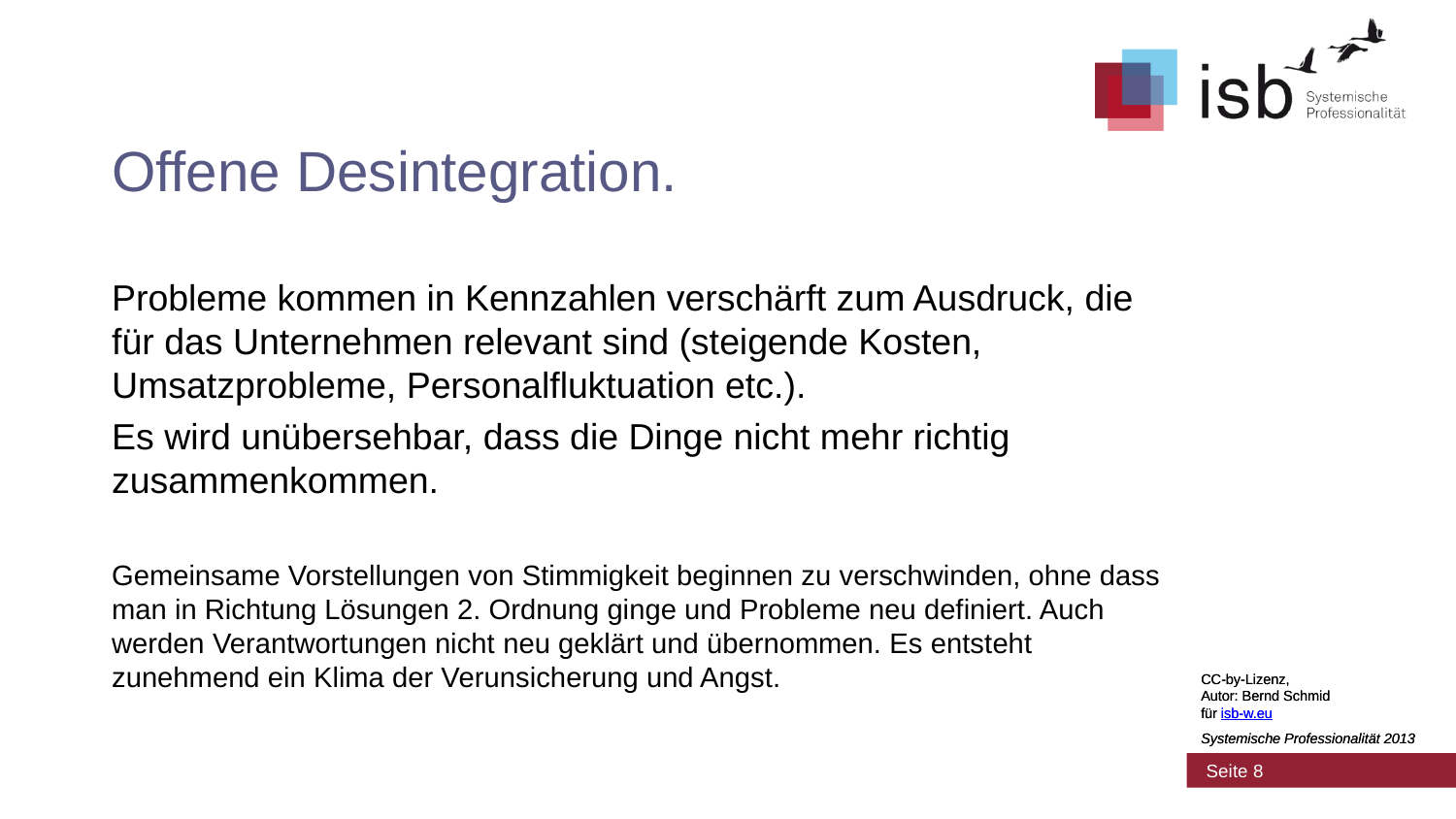

# Offene Desintegration.
Probleme kommen in Kennzahlen verschärft zum Ausdruck, die für das Unternehmen relevant sind (steigende Kosten, Umsatzprobleme, Personalfluktuation etc.).
Es wird unübersehbar, dass die Dinge nicht mehr richtig zusammenkommen.

Gemeinsame Vorstellungen von Stimmigkeit beginnen zu verschwinden, ohne dass man in Richtung Lösungen 2. Ordnung ginge und Probleme neu definiert. Auch werden Verantwortungen nicht neu geklärt und übernommen. Es entsteht zunehmend ein Klima der Verunsicherung und Angst.

CC-by-Lizenz,
Autor: Bernd Schmid
für isb-w.eu
Systemische Professionalität 2013
 Seite 8